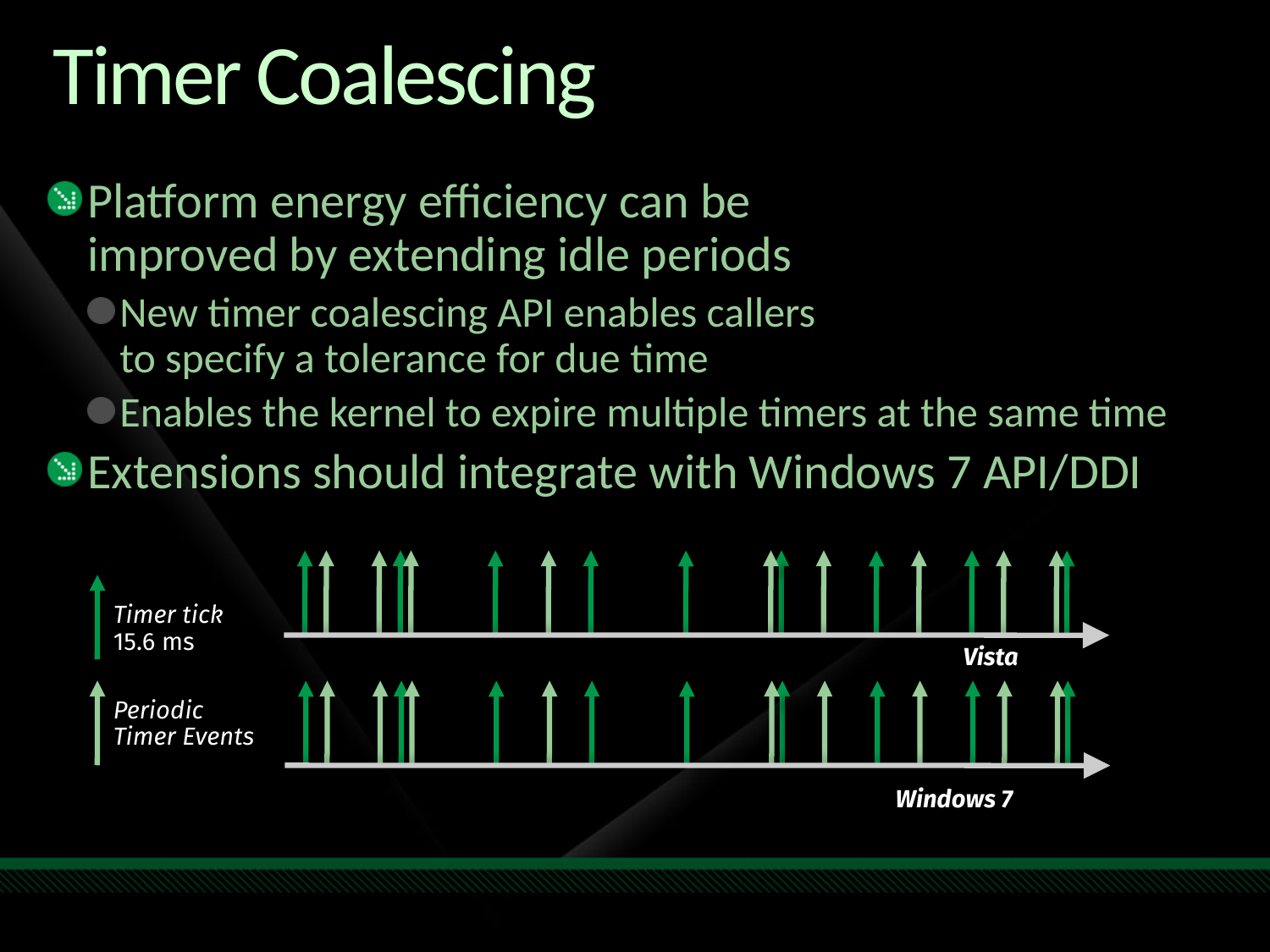

# Timer Coalescing
Platform energy efficiency can be
improved by extending idle periods
New timer coalescing API enables callers
to specify a tolerance for due time
Enables the kernel to expire multiple timers at the same time
Extensions should integrate with Windows 7 API/DDI
Timer tick
15.6 ms
Vista
Periodic Timer Events
Windows 7